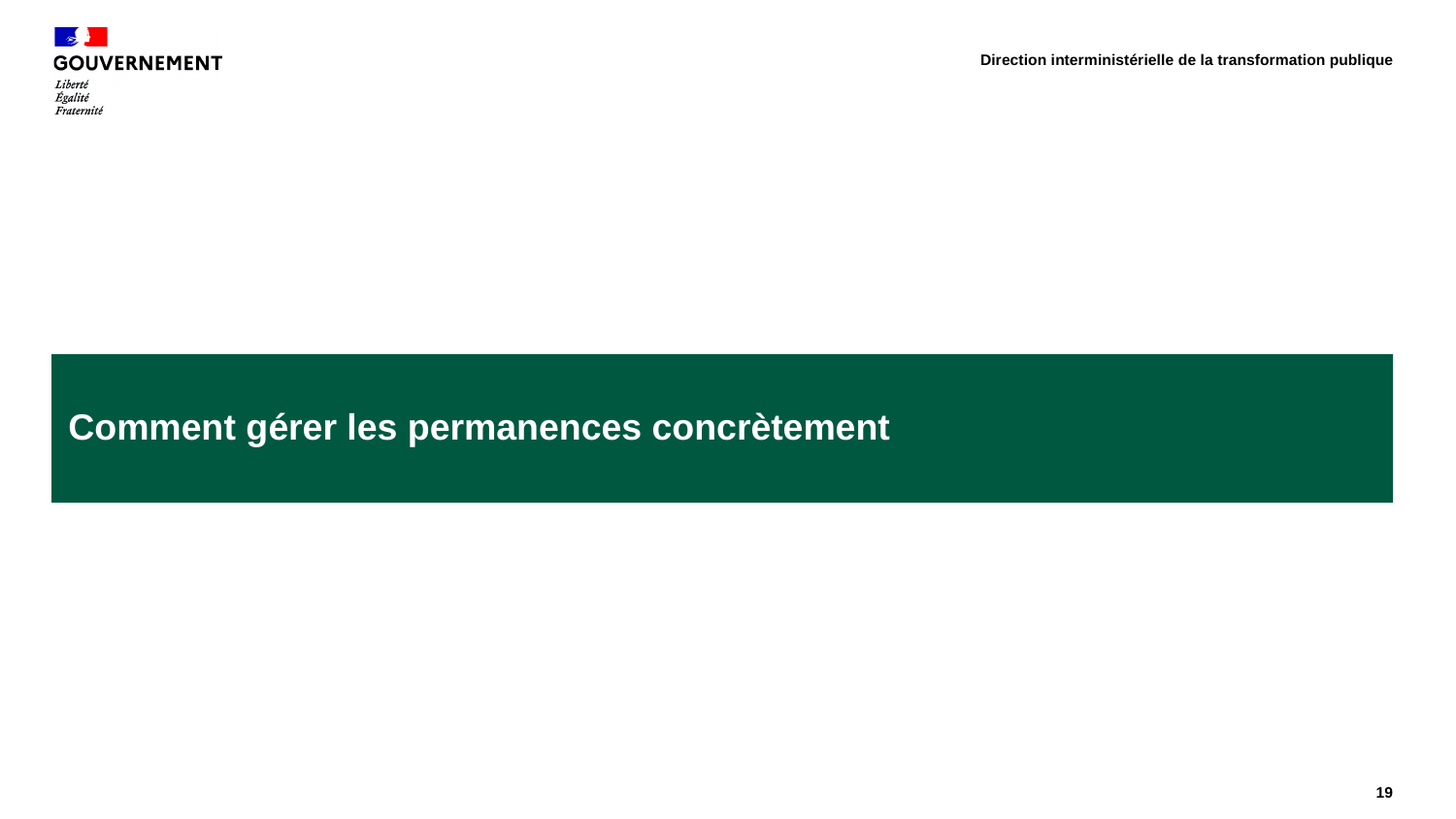

Direction interministérielle de la transformation publique
# Comment gérer les permanences concrètement
19